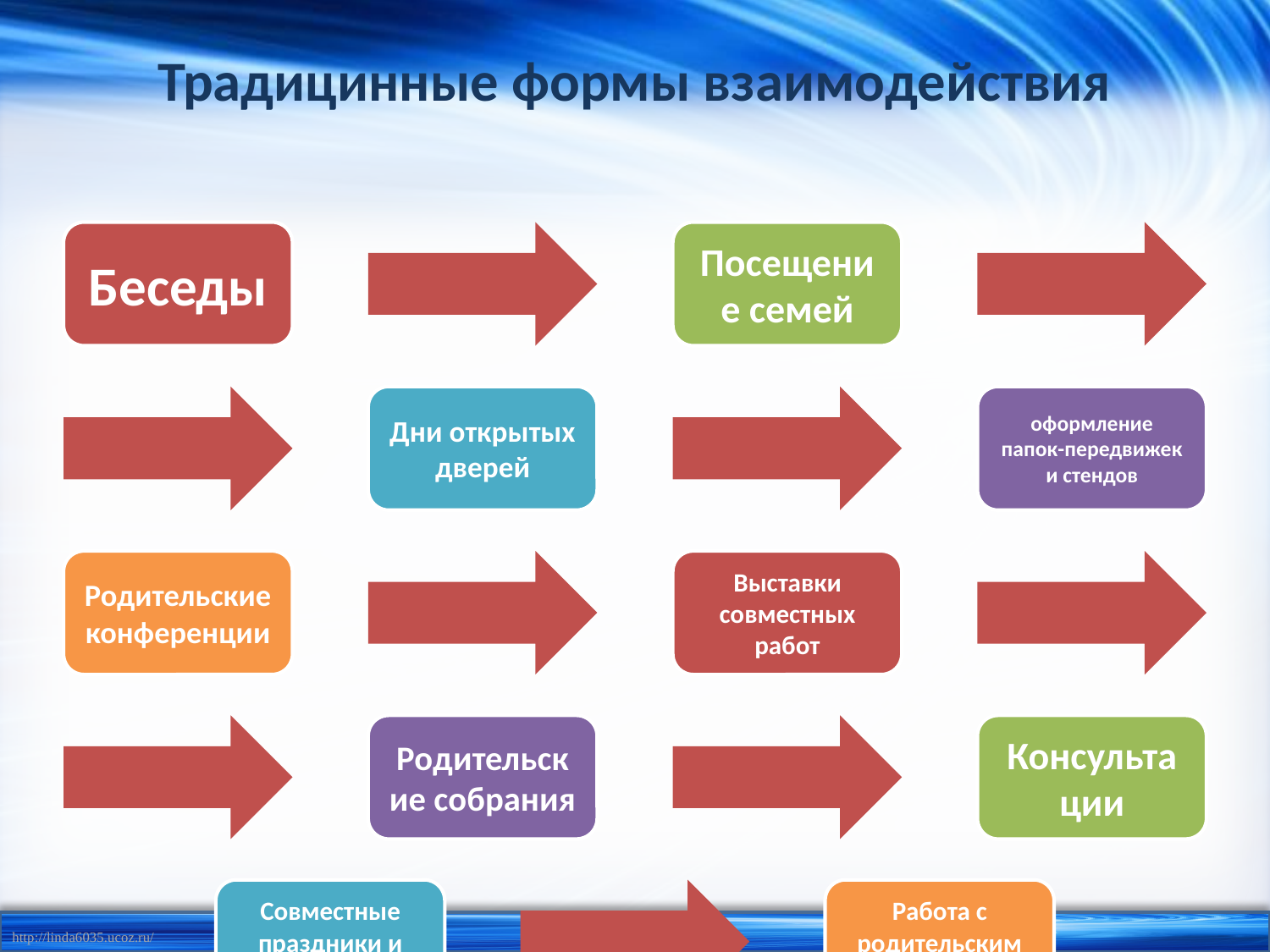

# Традицинные формы взаимодействия
Беседы
Посещение семей
оформление папок-передвижек и стендов
Дни открытых дверей
Родительские конференции
Выставки совместных работ
Консультации
Родительские собрания